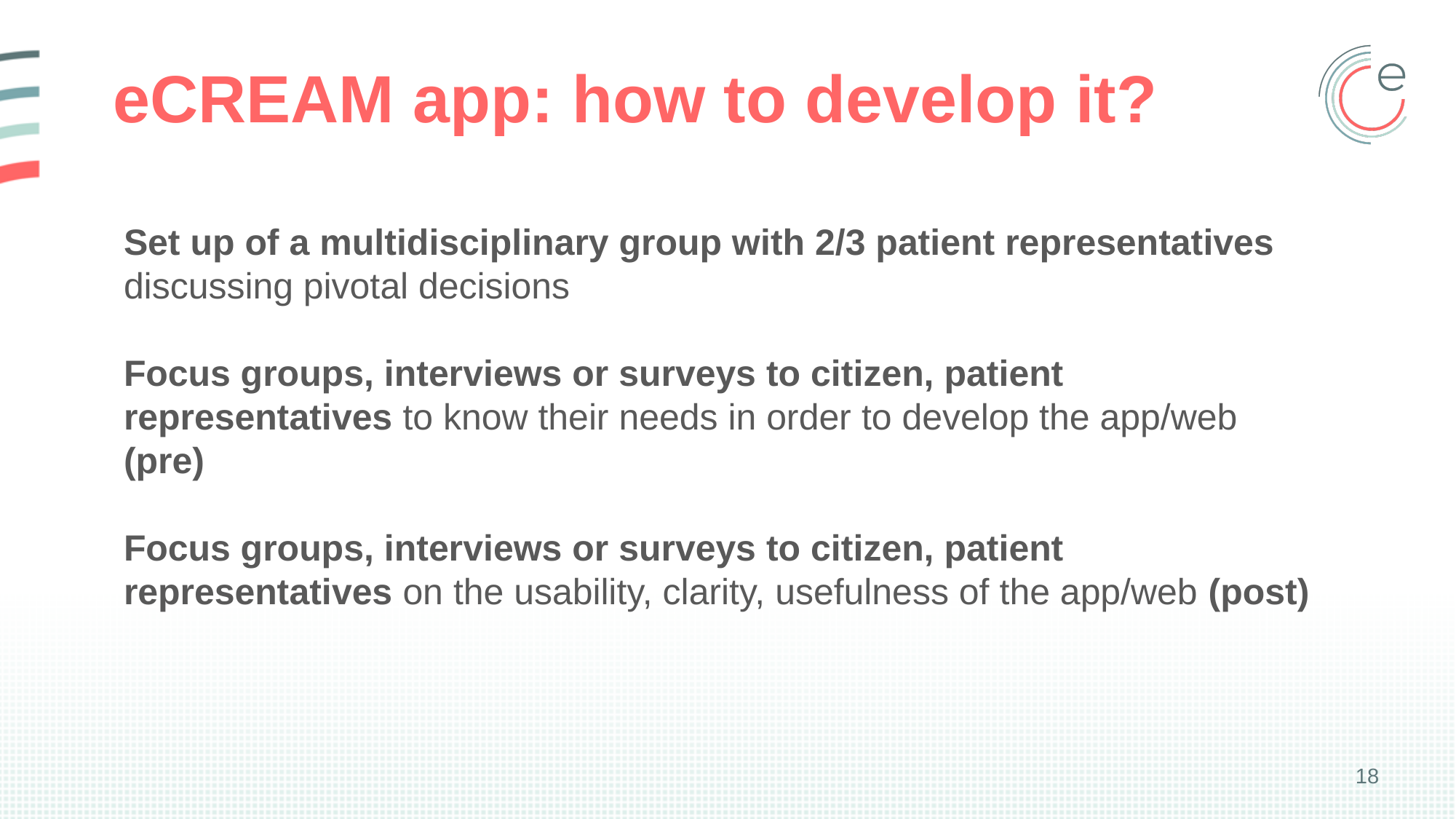

# eCREAM app: how to develop it?

Set up of a multidisciplinary group with 2/3 patient representatives discussing pivotal decisions

Focus groups, interviews or surveys to citizen, patient representatives to know their needs in order to develop the app/web (pre)

Focus groups, interviews or surveys to citizen, patient representatives on the usability, clarity, usefulness of the app/web (post)